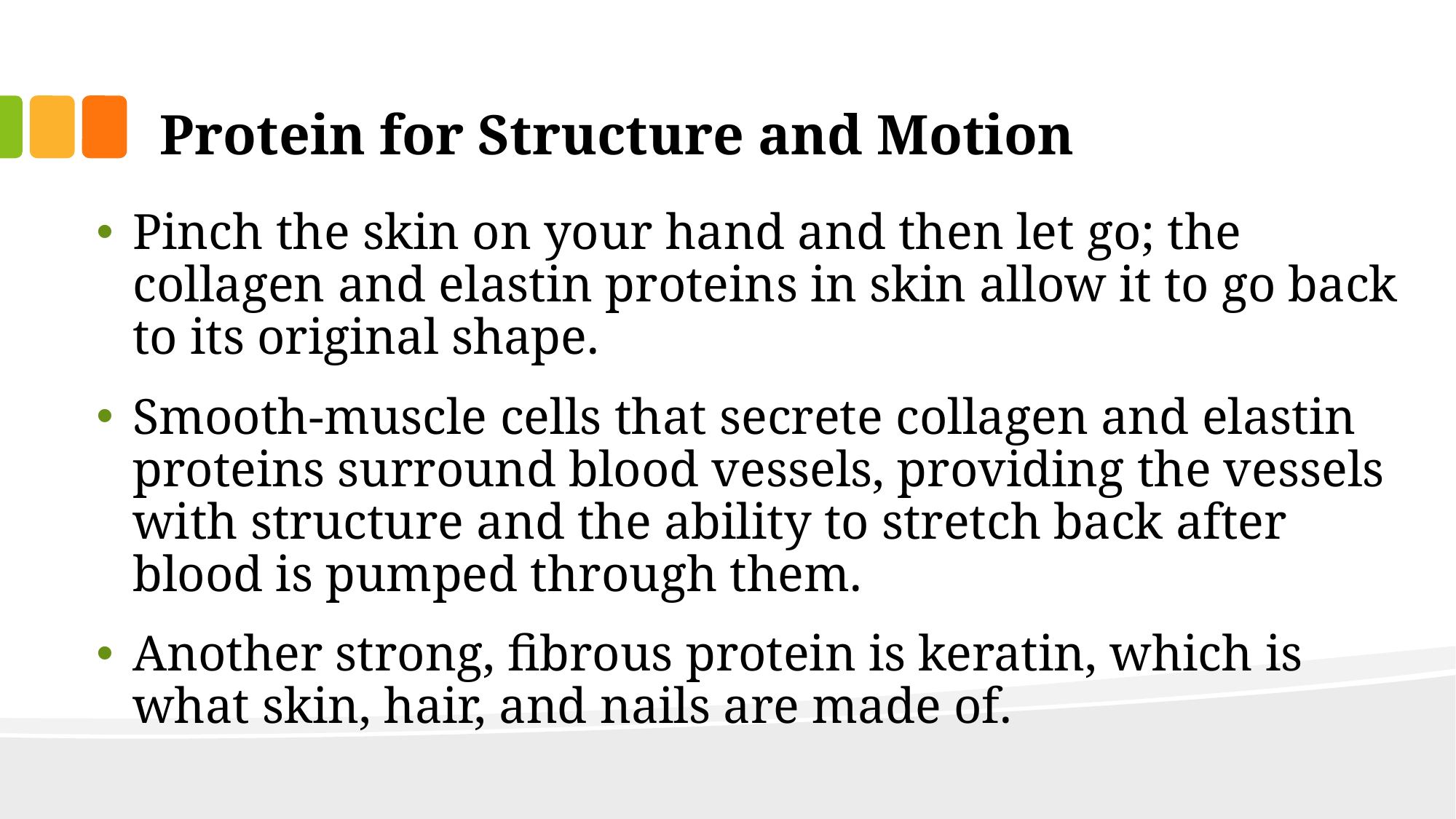

# Protein for Structure and Motion
Pinch the skin on your hand and then let go; the collagen and elastin proteins in skin allow it to go back to its original shape.
Smooth-muscle cells that secrete collagen and elastin proteins surround blood vessels, providing the vessels with structure and the ability to stretch back after blood is pumped through them.
Another strong, fibrous protein is keratin, which is what skin, hair, and nails are made of.